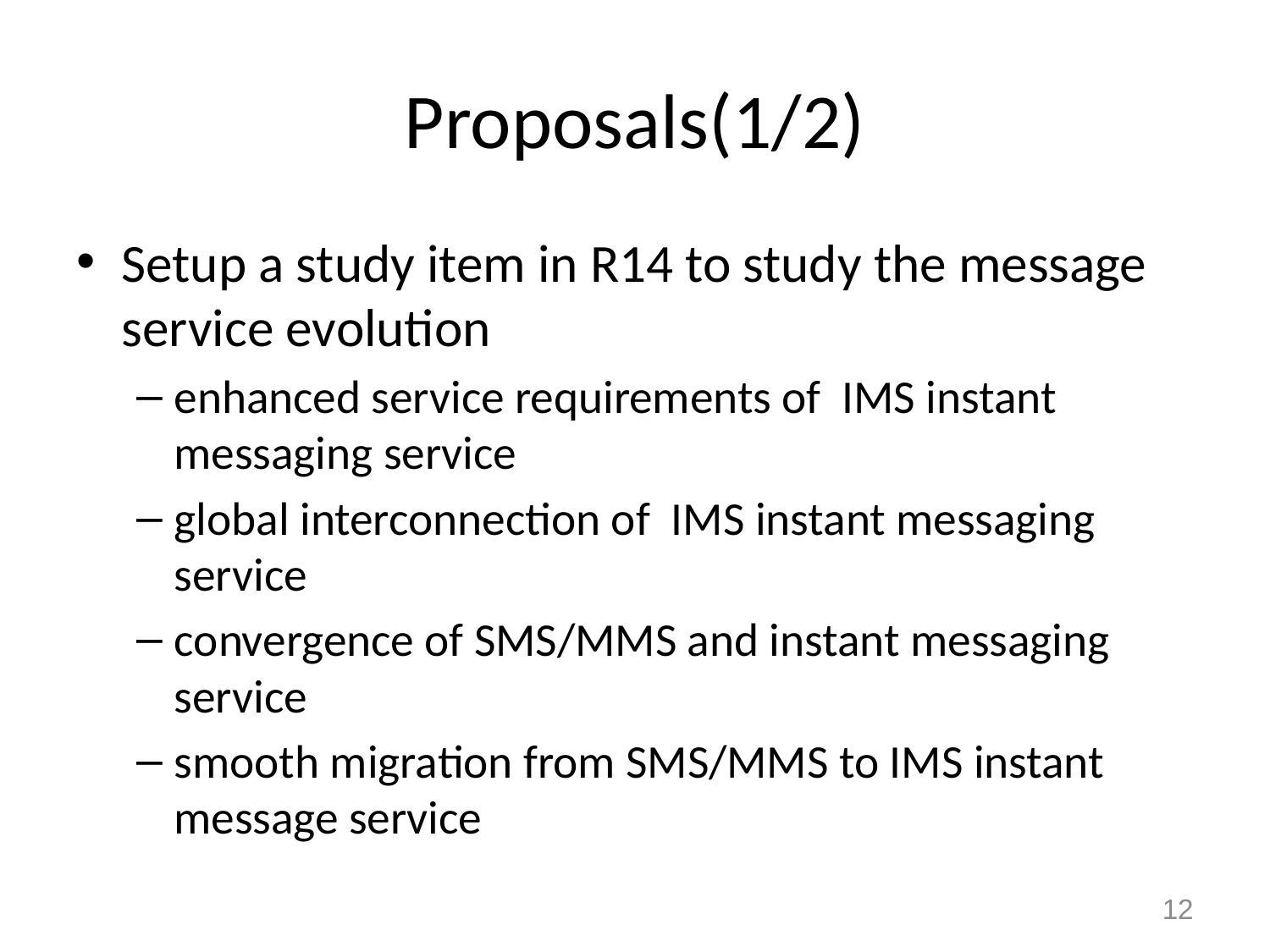

# Proposals(1/2)
Setup a study item in R14 to study the message service evolution
enhanced service requirements of  IMS instant messaging service
global interconnection of  IMS instant messaging service
convergence of SMS/MMS and instant messaging service
smooth migration from SMS/MMS to IMS instant message service

12